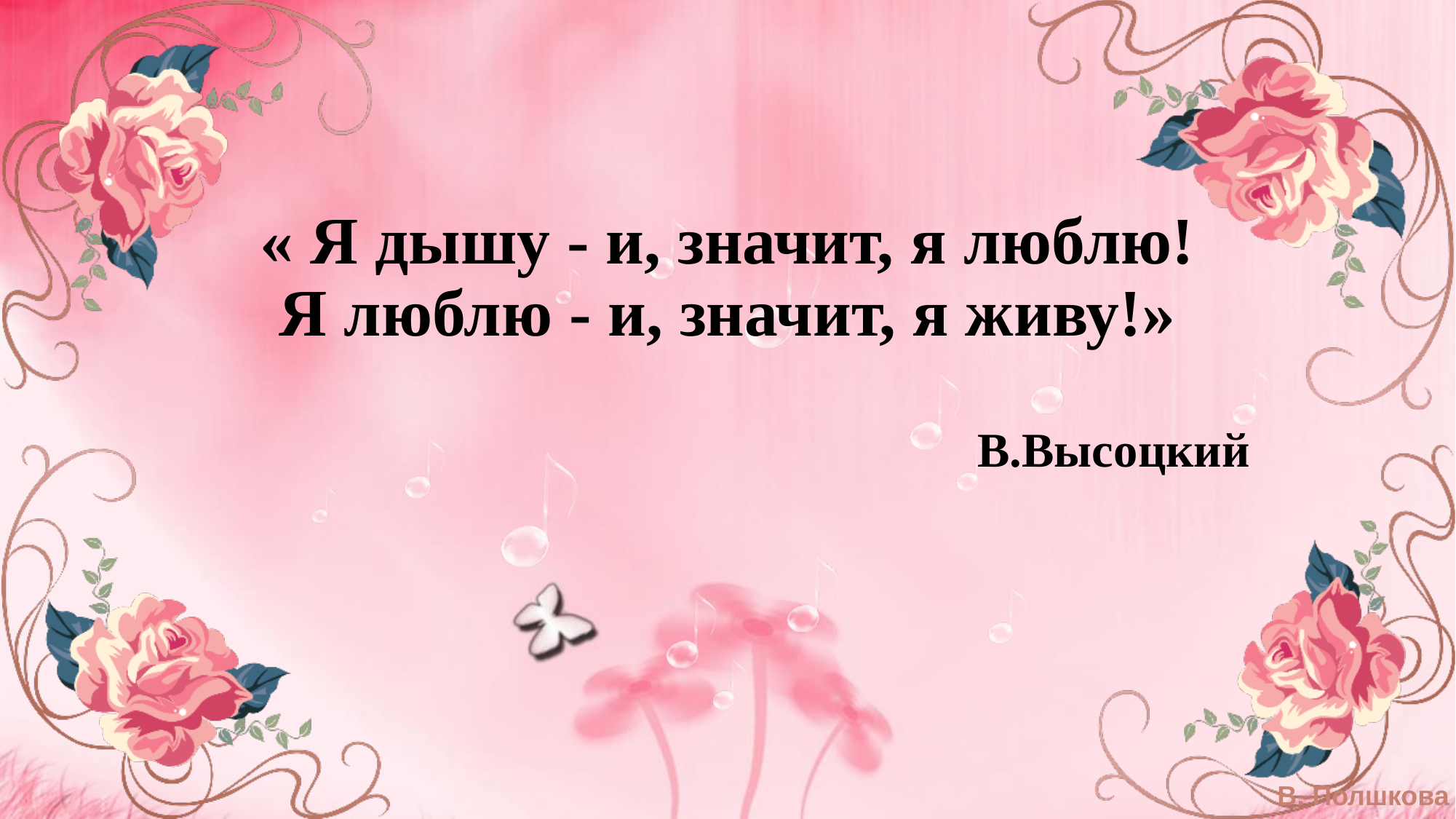

# « Я дышу - и, значит, я люблю! Я люблю - и, значит, я живу!»
В.Высоцкий